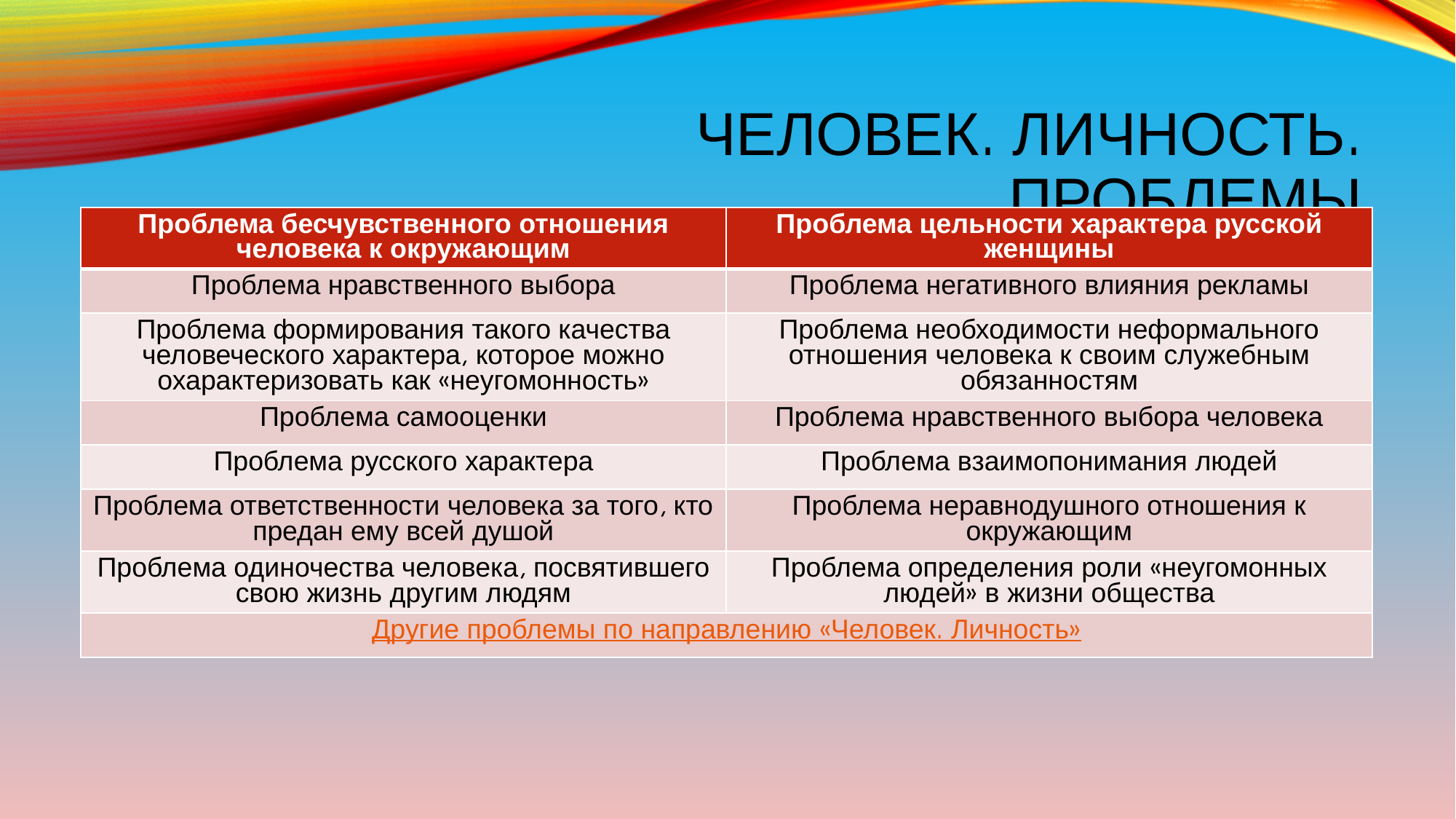

# Человек. Личность. Проблемы
| Проблема бесчувственного отношения человека к окружающим | Проблема цельности характера русской женщины |
| --- | --- |
| Проблема нравственного выбора | Проблема негативного влияния рекламы |
| Проблема формирования такого качества человеческого характера, которое можно охарактеризовать как «неугомонность» | Проблема необходимости неформального отношения человека к своим служебным обязанностям |
| Проблема самооценки | Проблема нравственного выбора человека |
| Проблема русского характера | Проблема взаимопонимания людей |
| Проблема ответственности человека за того, кто предан ему всей душой | Проблема неравнодушного отношения к окружающим |
| Проблема одиночества человека, посвятившего свою жизнь другим людям | Проблема определения роли «неугомонных людей» в жизни общества |
| Другие проблемы по направлению «Человек. Личность» |  |